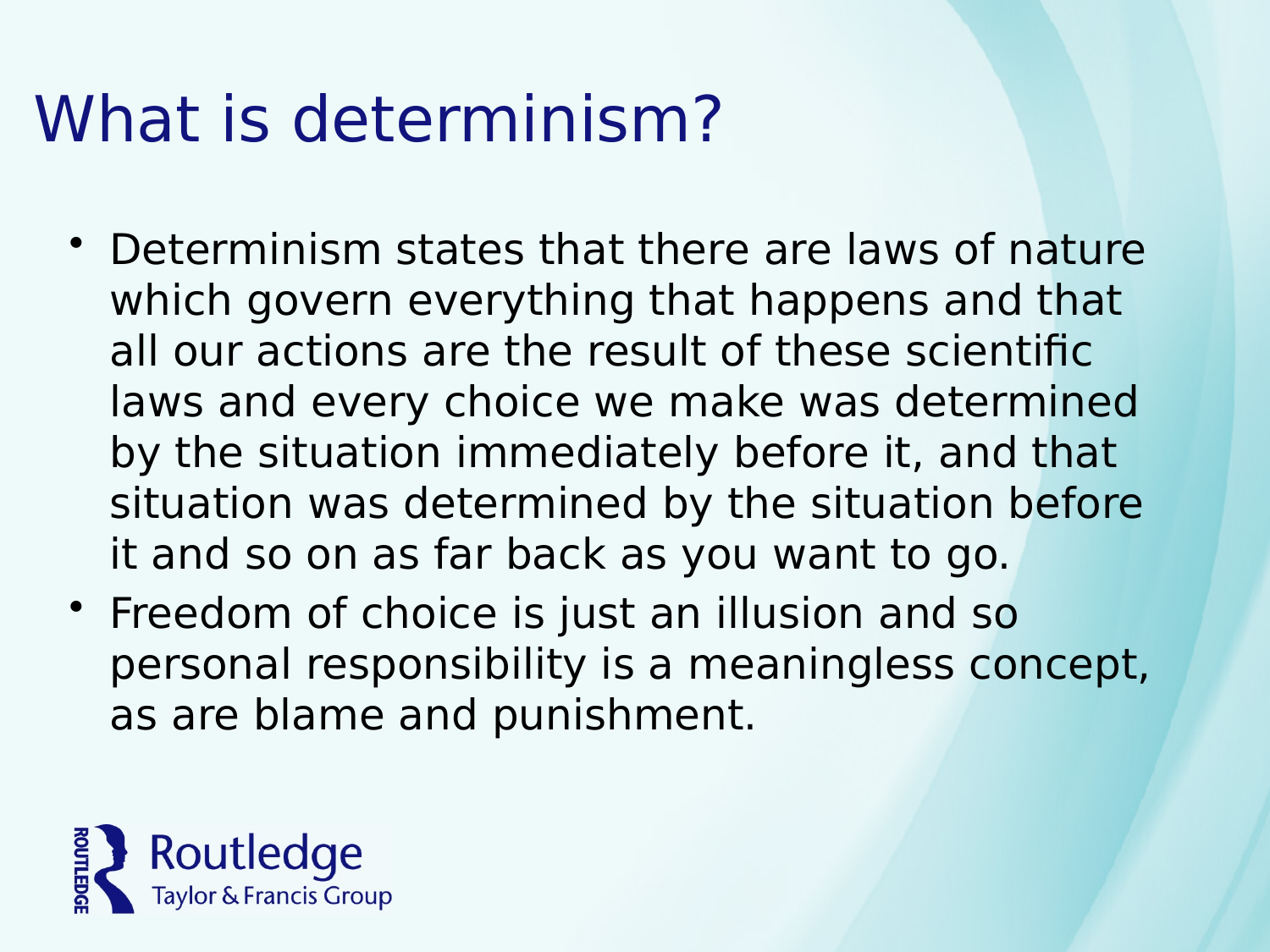

# What is determinism?
Determinism states that there are laws of nature which govern everything that happens and that all our actions are the result of these scientific laws and every choice we make was determined by the situation immediately before it, and that situation was determined by the situation before it and so on as far back as you want to go.
Freedom of choice is just an illusion and so personal responsibility is a meaningless concept, as are blame and punishment.